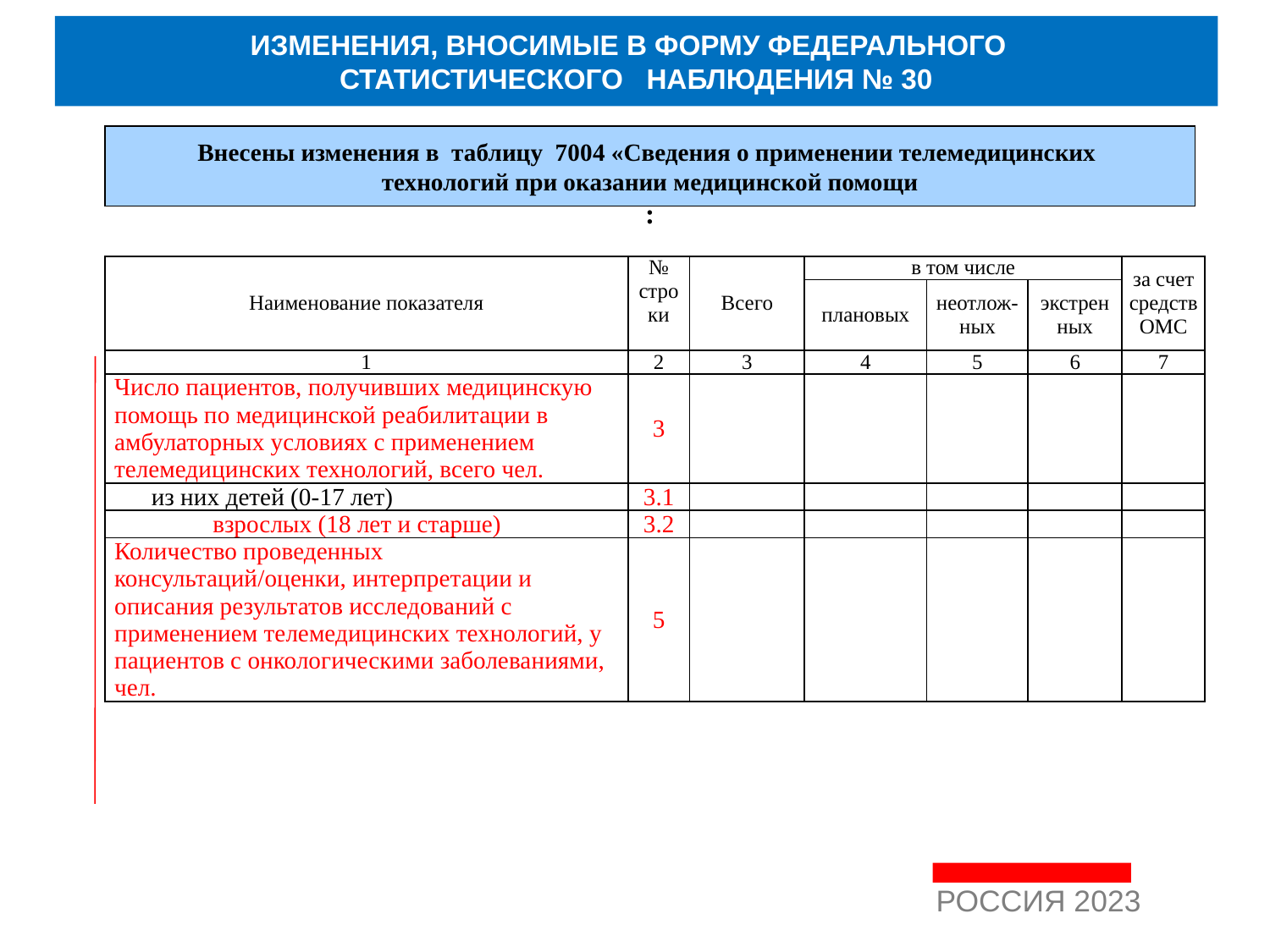

ИЗМЕНЕНИЯ, ВНОСИМЫЕ В ФОРМУ ФЕДЕРАЛЬНОГО
СТАТИСТИЧЕСКОГО   НАБЛЮДЕНИЯ № 30

Внесены изменения в  таблицу  7004 «Сведения о применении телемедицинских
технологий при оказании медицинской помощи
:

| Наименование показателя | № строки | Всего | в том числе |  |  | за счет средств ОМС |
| --- | --- | --- | --- | --- | --- | --- |
|  |  |  | плановых | неотлож-ных | экстрен ных |  |
| 1 | 2 | 3 | 4 | 5 | 6 | 7 |
| Число пациентов, получивших медицинскую помощь по медицинской реабилитации в амбулаторных условиях с применением телемедицинских технологий, всего чел. | 3 |  |  |  |  |  |
| из них детей (0-17 лет) | 3.1 |  |  |  |  |  |
| взрослых (18 лет и старше) | 3.2 |  |  |  |  |  |
| Количество проведенных консультаций/оценки, интерпретации и описания результатов исследований с применением телемедицинских технологий, у пациентов с онкологическими заболеваниями, чел. | 5 |  |  |  |  |  |

РОССИЯ 2023